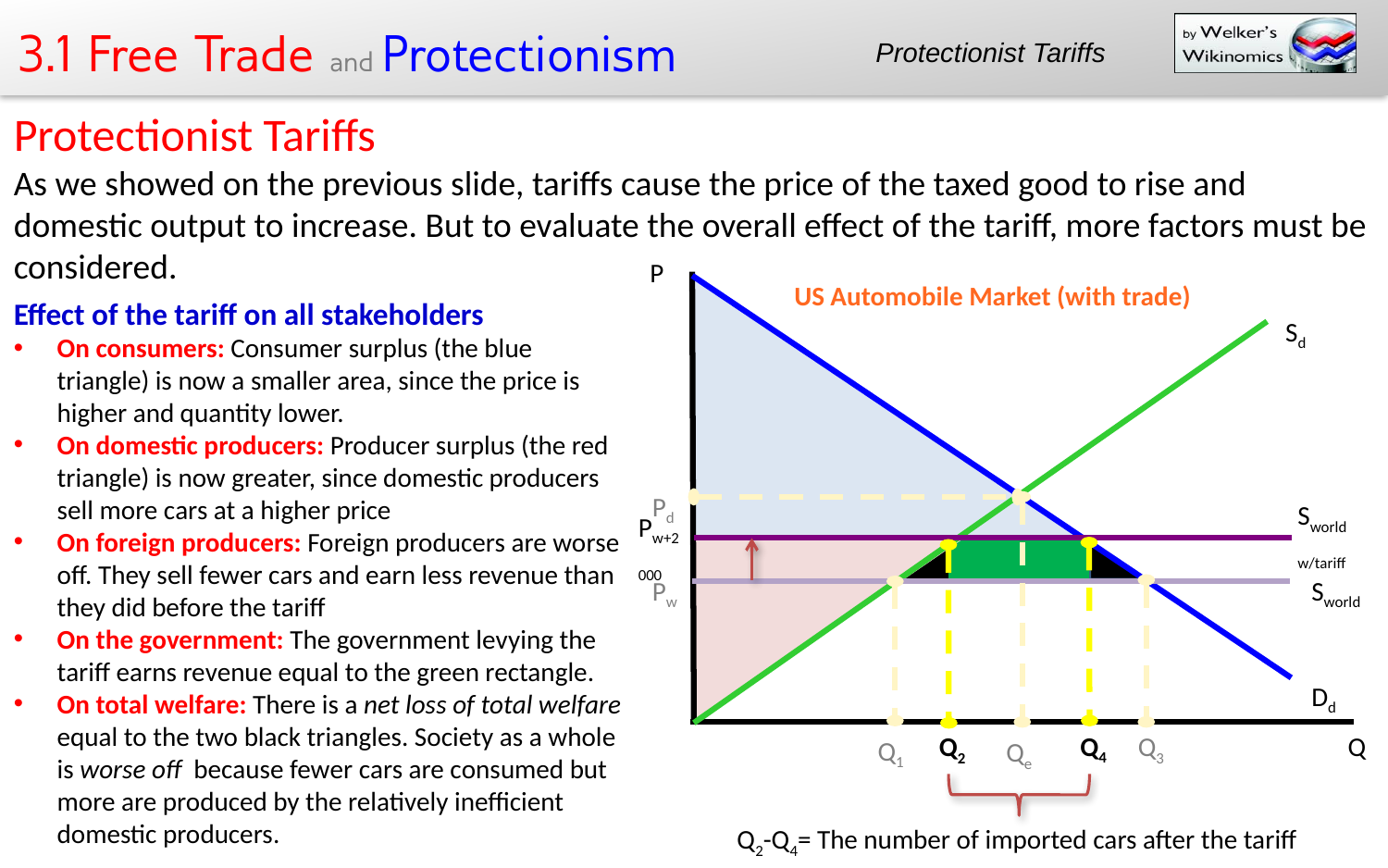

Protectionist Tariffs
Protectionist Tariffs
As we showed on the previous slide, tariffs cause the price of the taxed good to rise and domestic output to increase. But to evaluate the overall effect of the tariff, more factors must be considered.
P
US Automobile Market (with trade)
Sd
Pd
Sworld w/tariff
Pw+2000
Pw
Sworld
Dd
Q4
Q
Q2
Q3
Q1
Qe
Q2-Q4= The number of imported cars after the tariff

Effect of the tariff on all stakeholders
On consumers: Consumer surplus (the blue triangle) is now a smaller area, since the price is higher and quantity lower.
On domestic producers: Producer surplus (the red triangle) is now greater, since domestic producers sell more cars at a higher price
On foreign producers: Foreign producers are worse off. They sell fewer cars and earn less revenue than they did before the tariff
On the government: The government levying the tariff earns revenue equal to the green rectangle.
On total welfare: There is a net loss of total welfare equal to the two black triangles. Society as a whole is worse off  because fewer cars are consumed but more are produced by the relatively inefficient domestic producers.